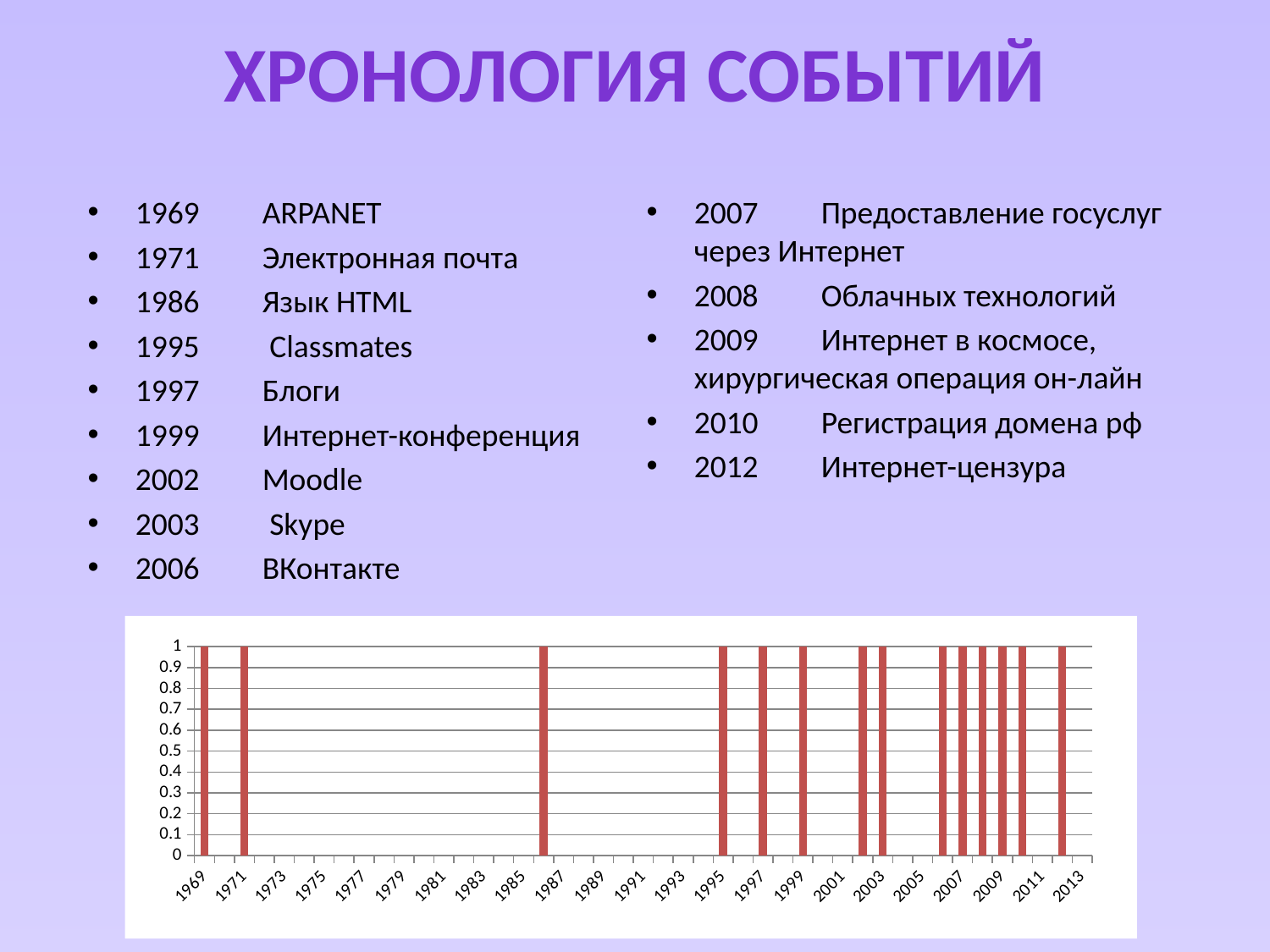

# Хронология событий
1969	ARPANET
1971	Электронная почта
1986	Язык HTML
1995	 Classmates
1997	Блоги
1999	Интернет-конференция
2002	Moodle
2003	 Skype
2006	ВКонтакте
2007	Предоставление госуслуг через Интернет
2008	Облачных технологий
2009	Интернет в космосе, хирургическая операция он-лайн
2010	Регистрация домена рф
2012	Интернет-цензура

### Chart

| Category |  |
|---|---|
| 1969 | 1.0 |
| 1970 | None |
| 1971 | 1.0 |
| 1972 | None |
| 1973 | None |
| 1974 | None |
| 1975 | None |
| 1976 | None |
| 1977 | None |
| 1978 | None |
| 1979 | None |
| 1980 | None |
| 1981 | None |
| 1982 | None |
| 1983 | None |
| 1984 | None |
| 1985 | None |
| 1986 | 1.0 |
| 1987 | None |
| 1988 | None |
| 1989 | None |
| 1990 | None |
| 1991 | None |
| 1992 | None |
| 1993 | None |
| 1994 | None |
| 1995 | 1.0 |
| 1996 | None |
| 1997 | 1.0 |
| 1998 | None |
| 1999 | 1.0 |
| 2000 | None |
| 2001 | None |
| 2002 | 1.0 |
| 2003 | 1.0 |
| 2004 | None |
| 2005 | None |
| 2006 | 1.0 |
| 2007 | 1.0 |
| 2008 | 1.0 |
| 2009 | 1.0 |
| 2010 | 1.0 |
| 2011 | None |
| 2012 | 1.0 |
| 2013 | None |